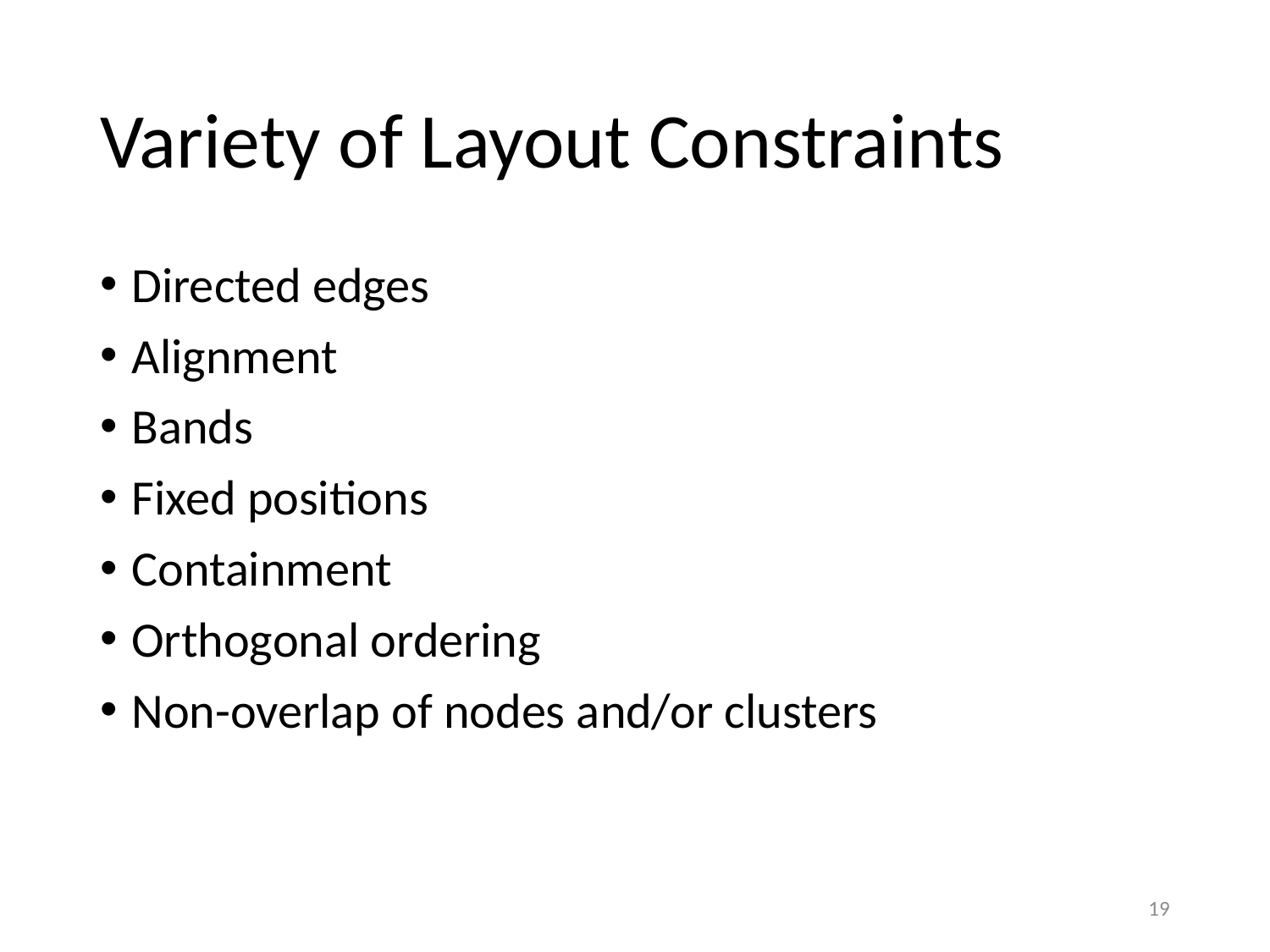

# Variety of Layout Constraints
Directed edges
Alignment
Bands
Fixed positions
Containment
Orthogonal ordering
Non-overlap of nodes and/or clusters
19